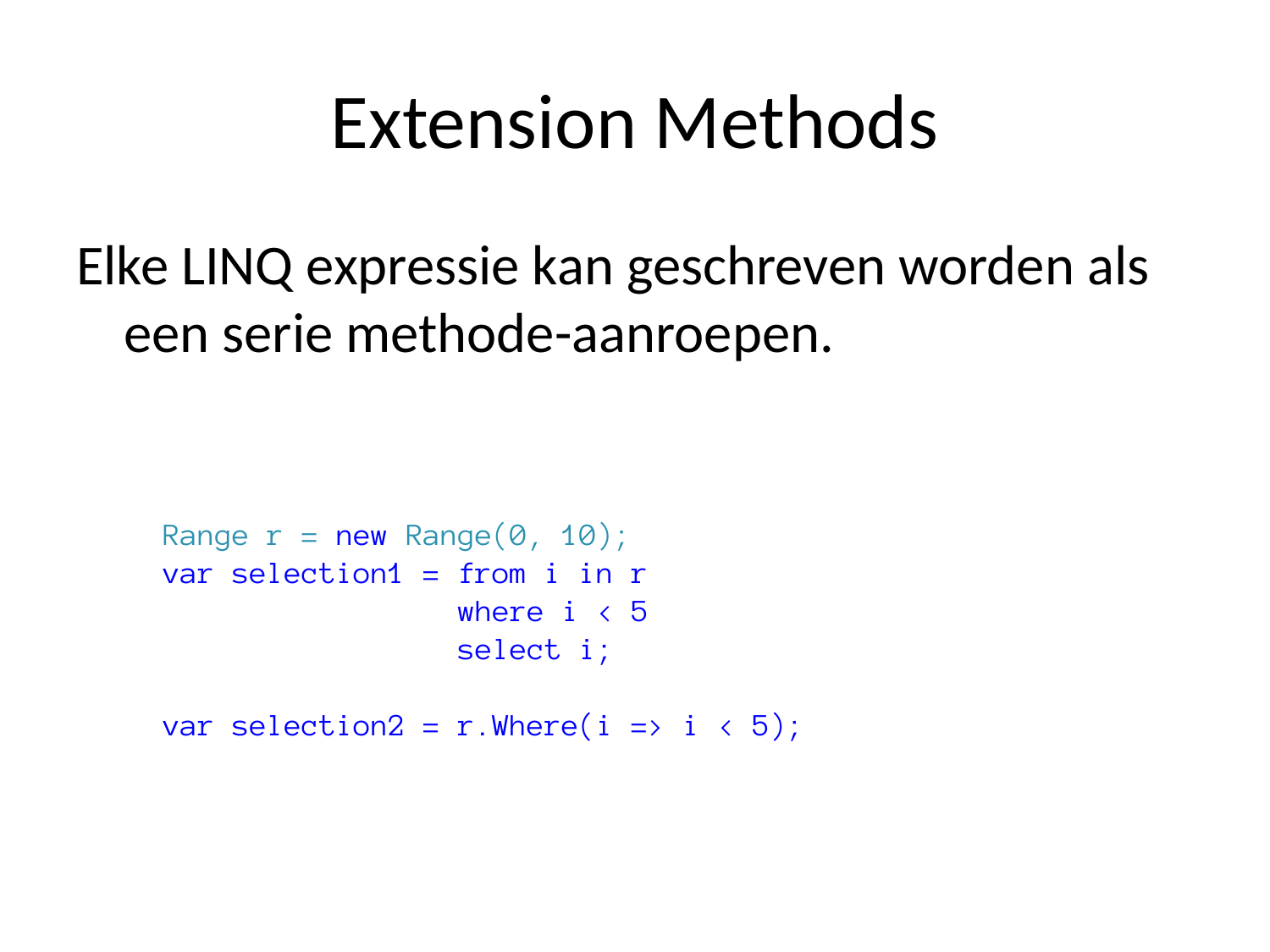

# Extension Methods
Elke LINQ expressie kan geschreven worden als een serie methode-aanroepen.

Range r = new Range(0, 10);
var selection1 = from i in r
                 where i < 5
                 select i;

var selection2 = r.Where(i => i < 5);